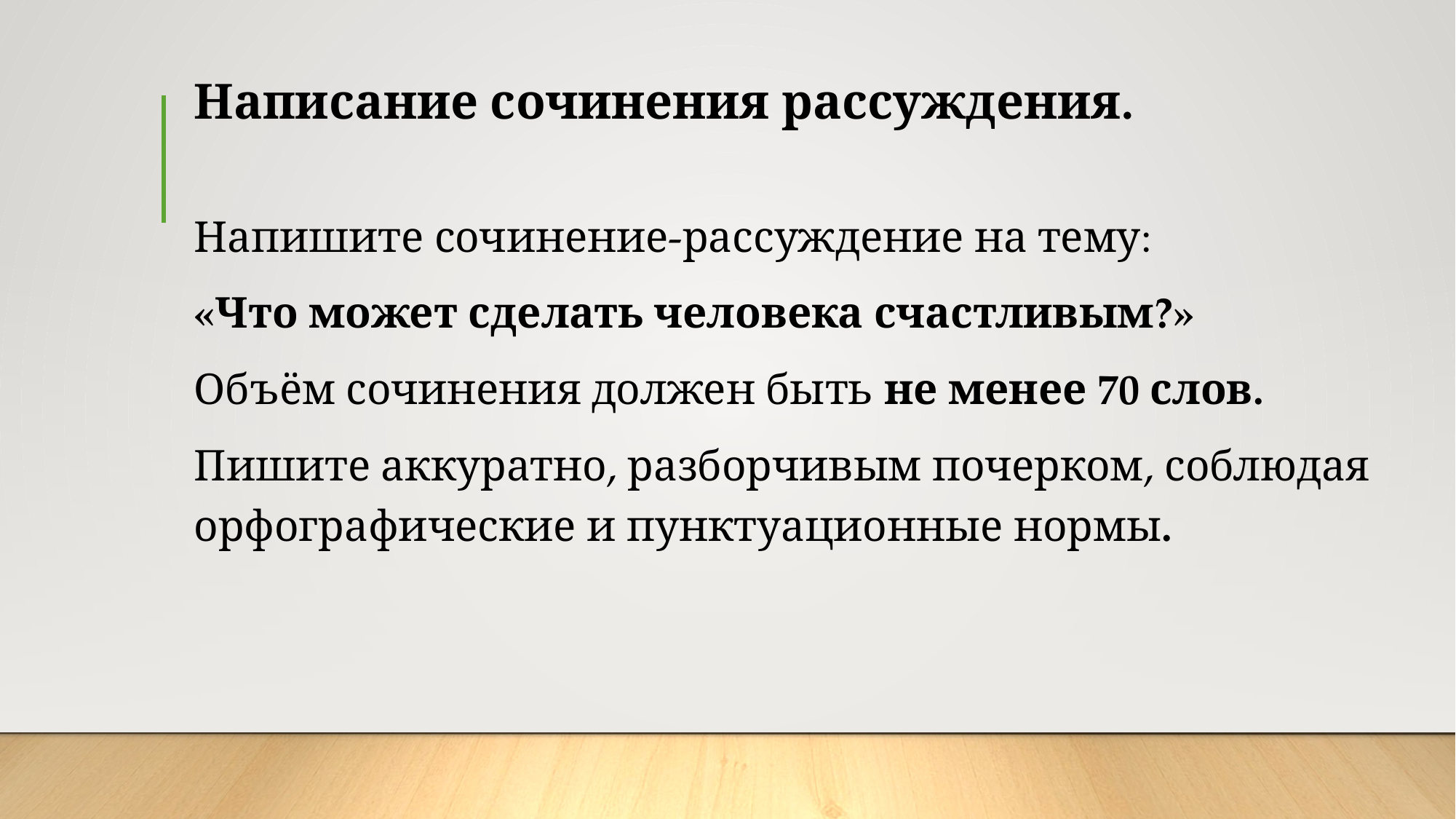

# Написание сочинения рассуждения.
Напишите сочинение-рассуждение на тему:
«Что может сделать человека счастливым?»
Объём сочинения должен быть не менее 70 слов.
Пишите аккуратно, разборчивым почерком, соблюдая орфографические и пунктуационные нормы.